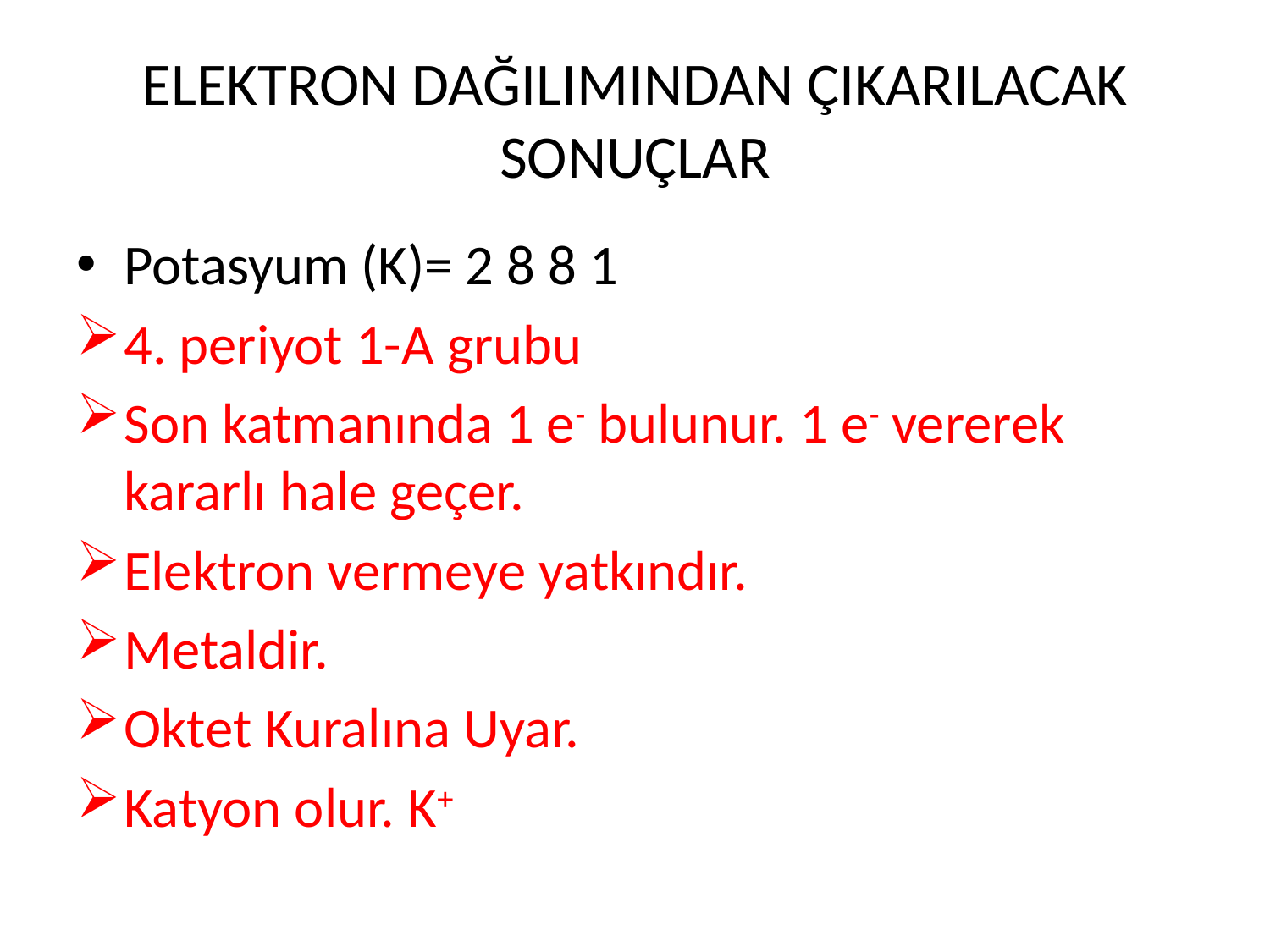

# ELEKTRON DAĞILIMINDAN ÇIKARILACAK SONUÇLAR
Potasyum (K)= 2 8 8 1
4. periyot 1-A grubu
Son katmanında 1 e- bulunur. 1 e- vererek kararlı hale geçer.
Elektron vermeye yatkındır.
Metaldir.
Oktet Kuralına Uyar.
Katyon olur. K+